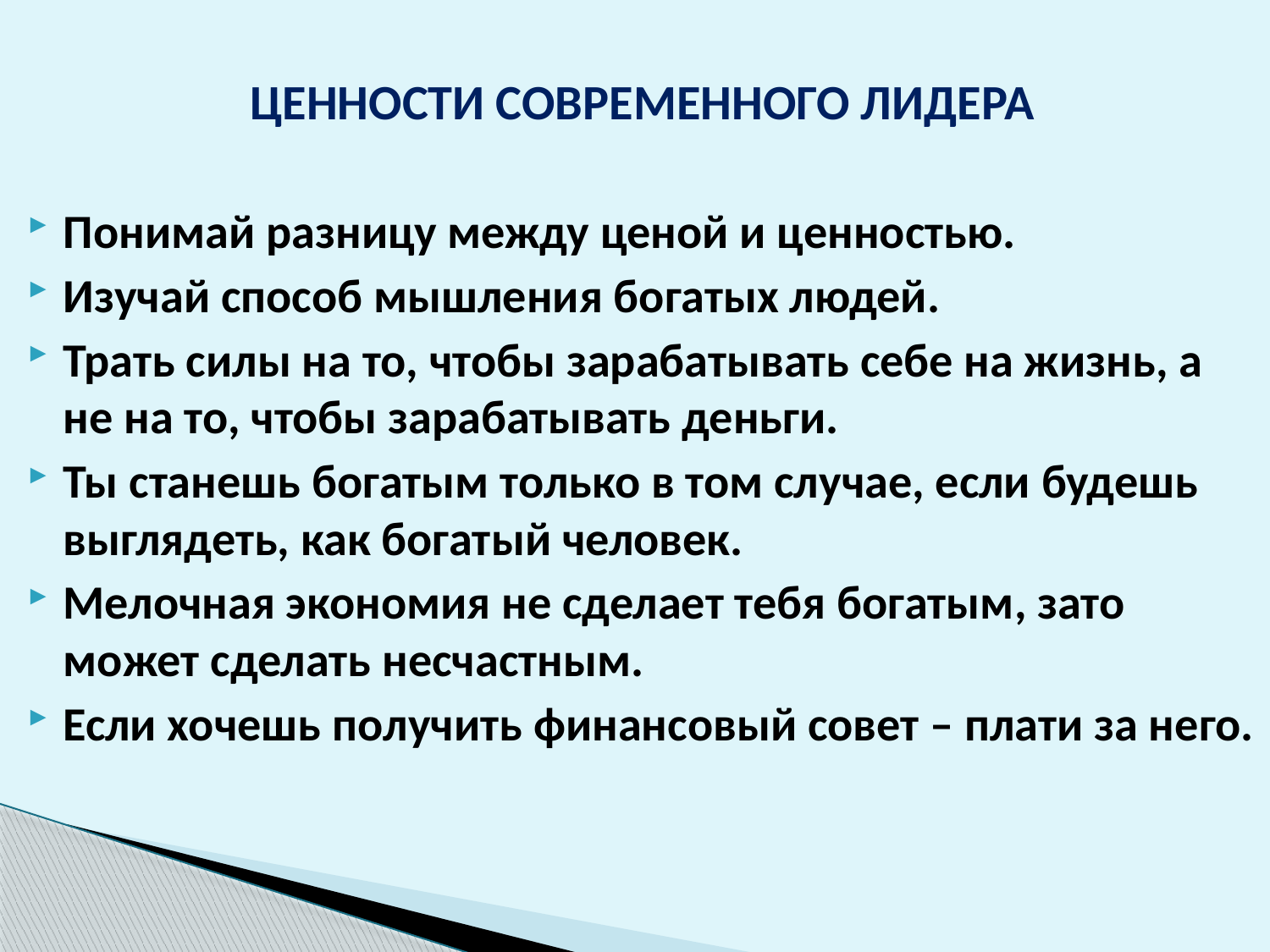

ЦЕННОСТИ СОВРЕМЕННОГО ЛИДЕРА

Понимай разницу между ценой и ценностью.
Изучай способ мышления богатых людей.
Трать силы на то, чтобы зарабатывать себе на жизнь, а не на то, чтобы зарабатывать деньги.
Ты станешь богатым только в том случае, если будешь выглядеть, как богатый человек.
Мелочная экономия не сделает тебя богатым, зато может сделать несчастным.
Если хочешь получить финансовый совет – плати за него.